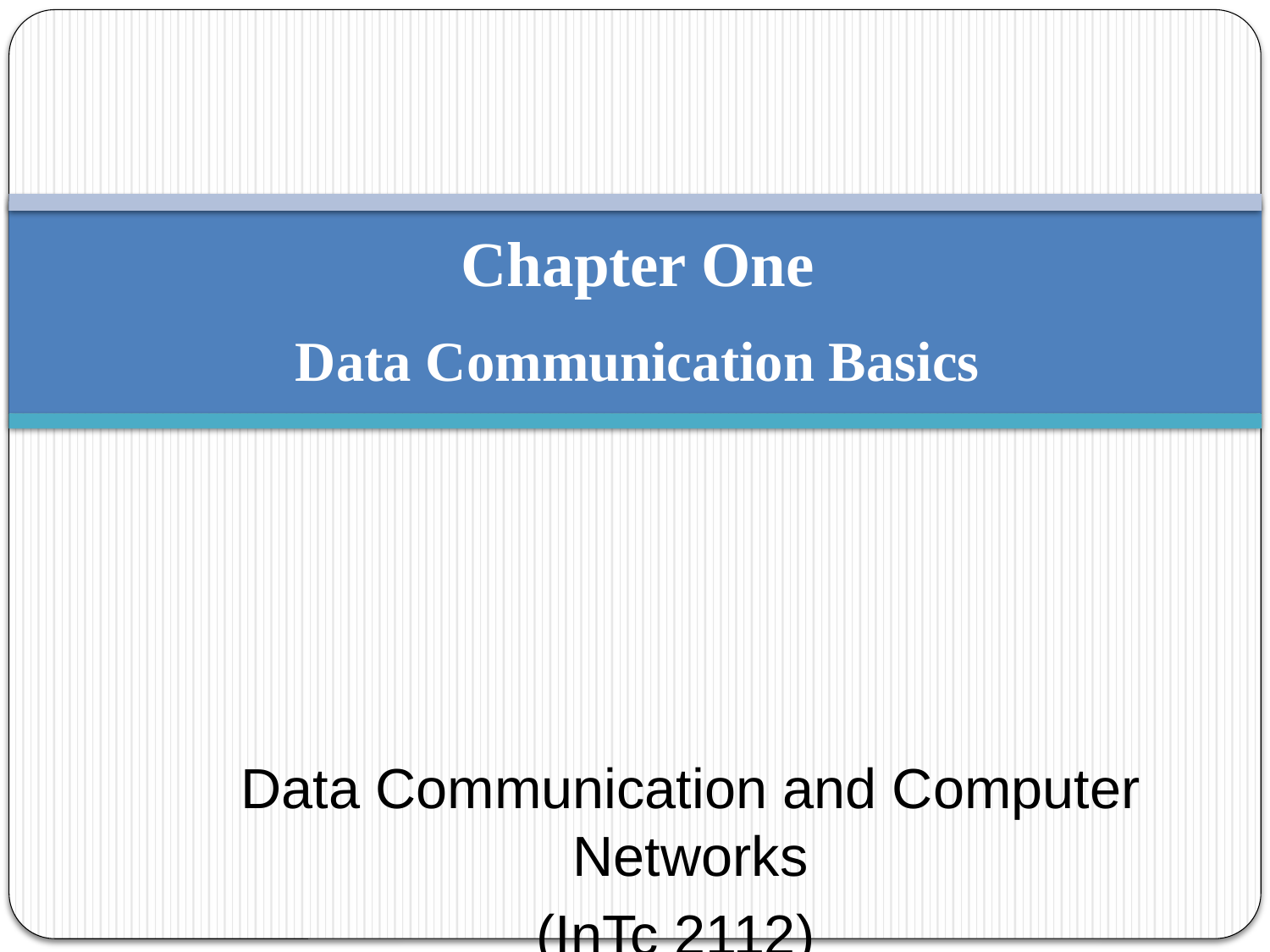

# Chapter One Data Communication Basics
Data Communication and Computer Networks
(InTc 2112)